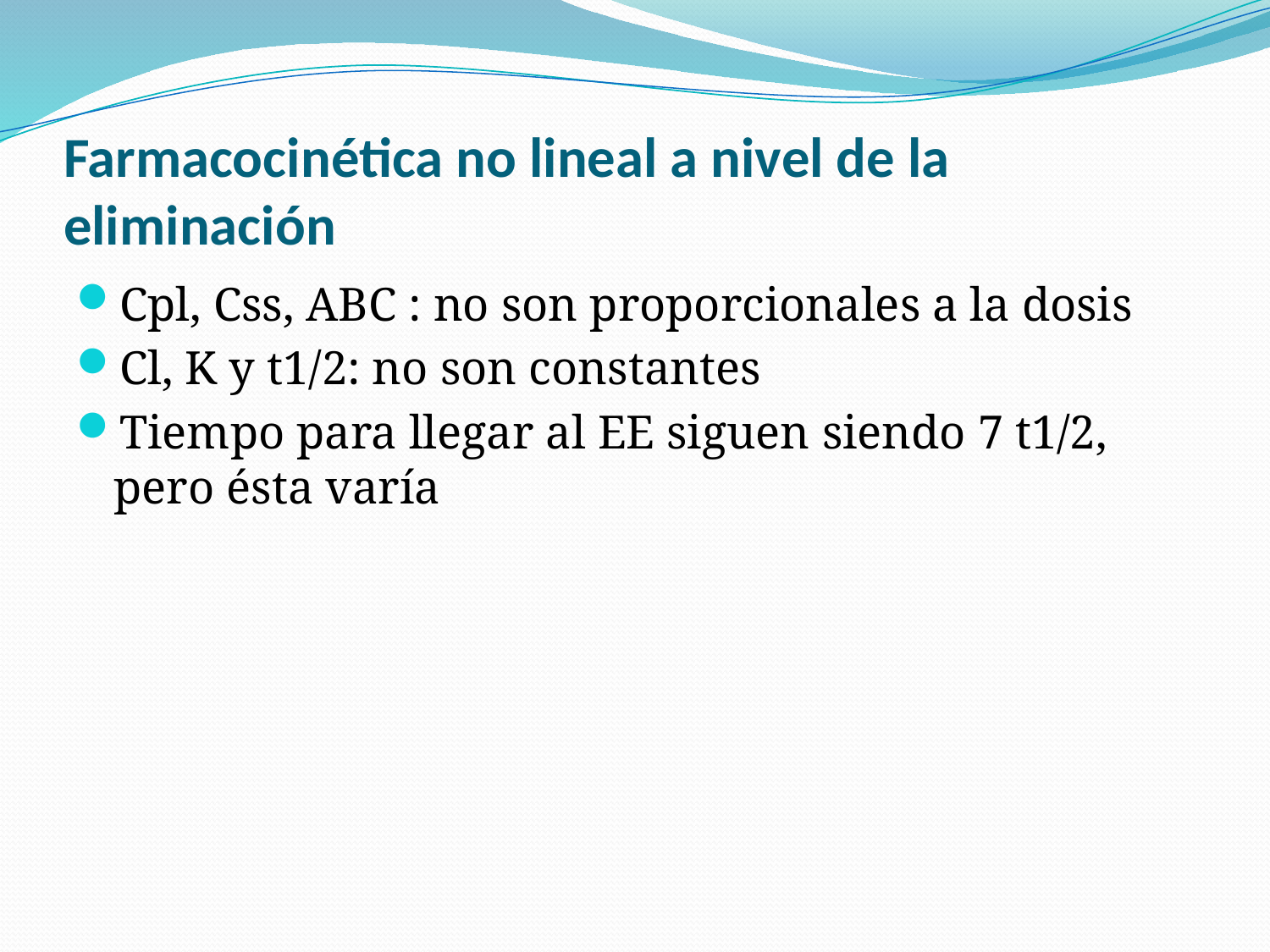

# Farmacocinética no lineal a nivel de la eliminación
Cpl, Css, ABC : no son proporcionales a la dosis
Cl, K y t1/2: no son constantes
Tiempo para llegar al EE siguen siendo 7 t1/2, pero ésta varía